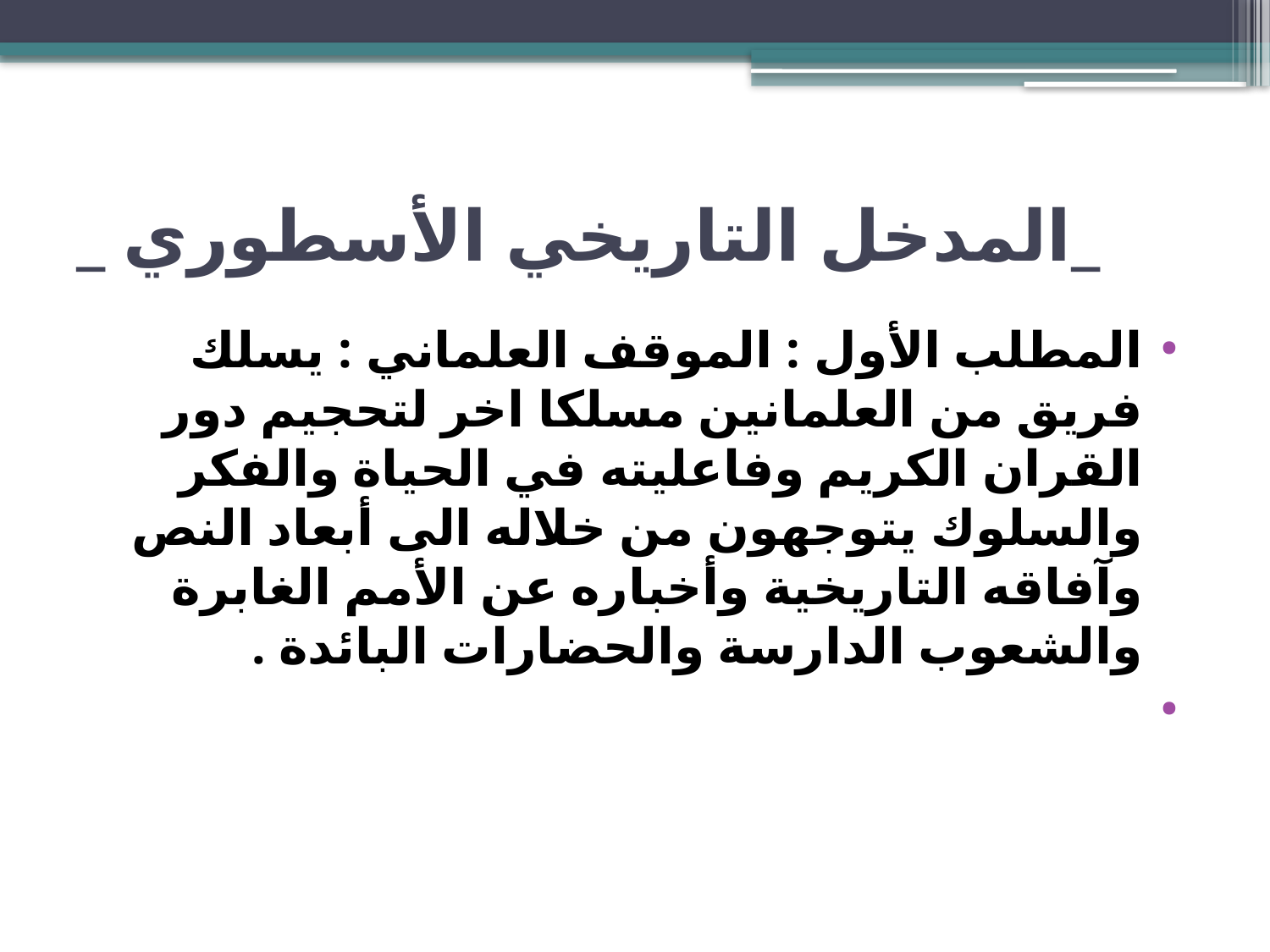

# _المدخل التاريخي الأسطوري _
المطلب الأول : الموقف العلماني : يسلك فريق من العلمانين مسلكا اخر لتحجيم دور القران الكريم وفاعليته في الحياة والفكر والسلوك يتوجهون من خلاله الى أبعاد النص وآفاقه التاريخية وأخباره عن الأمم الغابرة والشعوب الدارسة والحضارات البائدة .